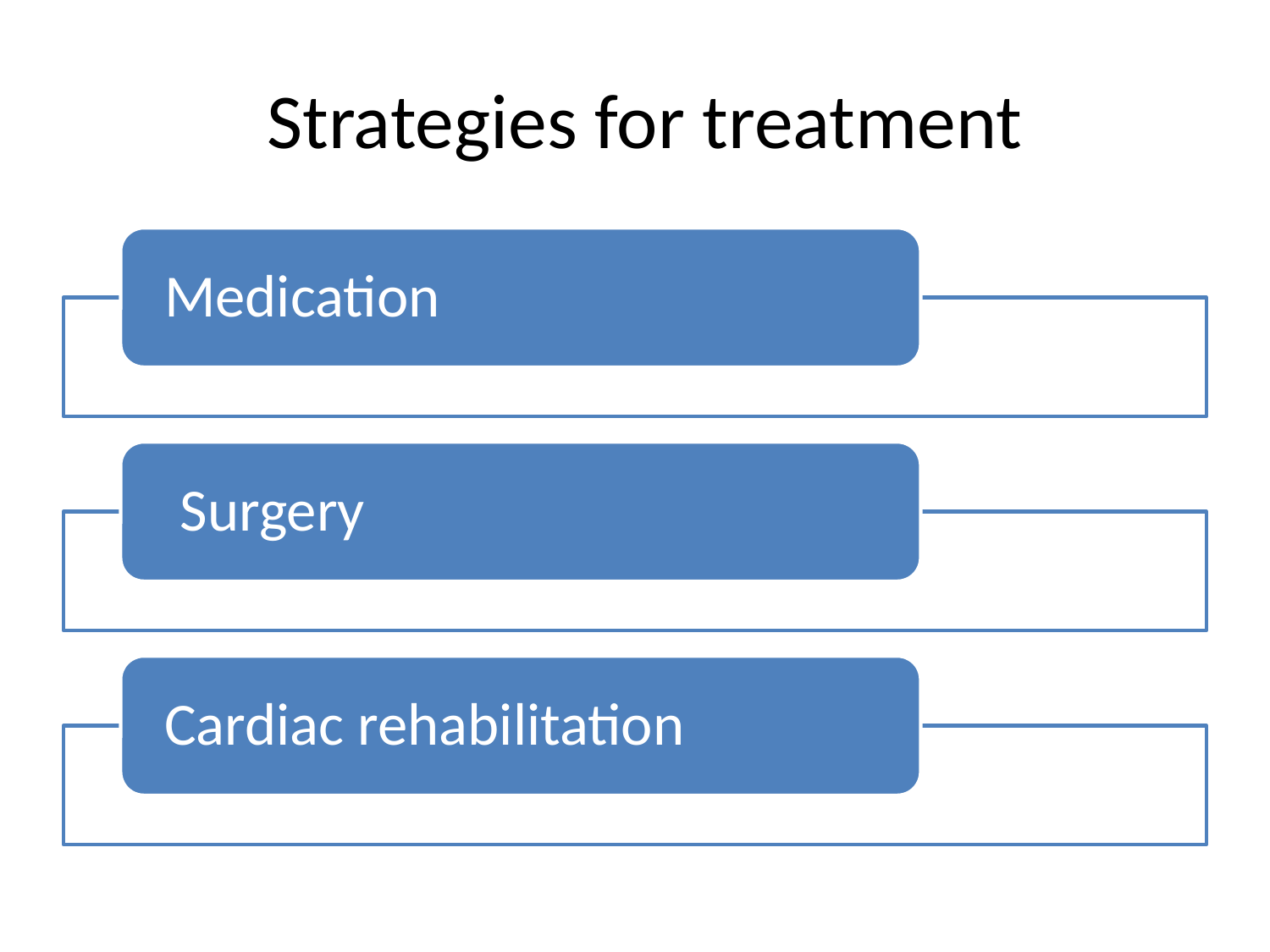

# Strategies for treatment
Medication
Surgery
Cardiac rehabilitation